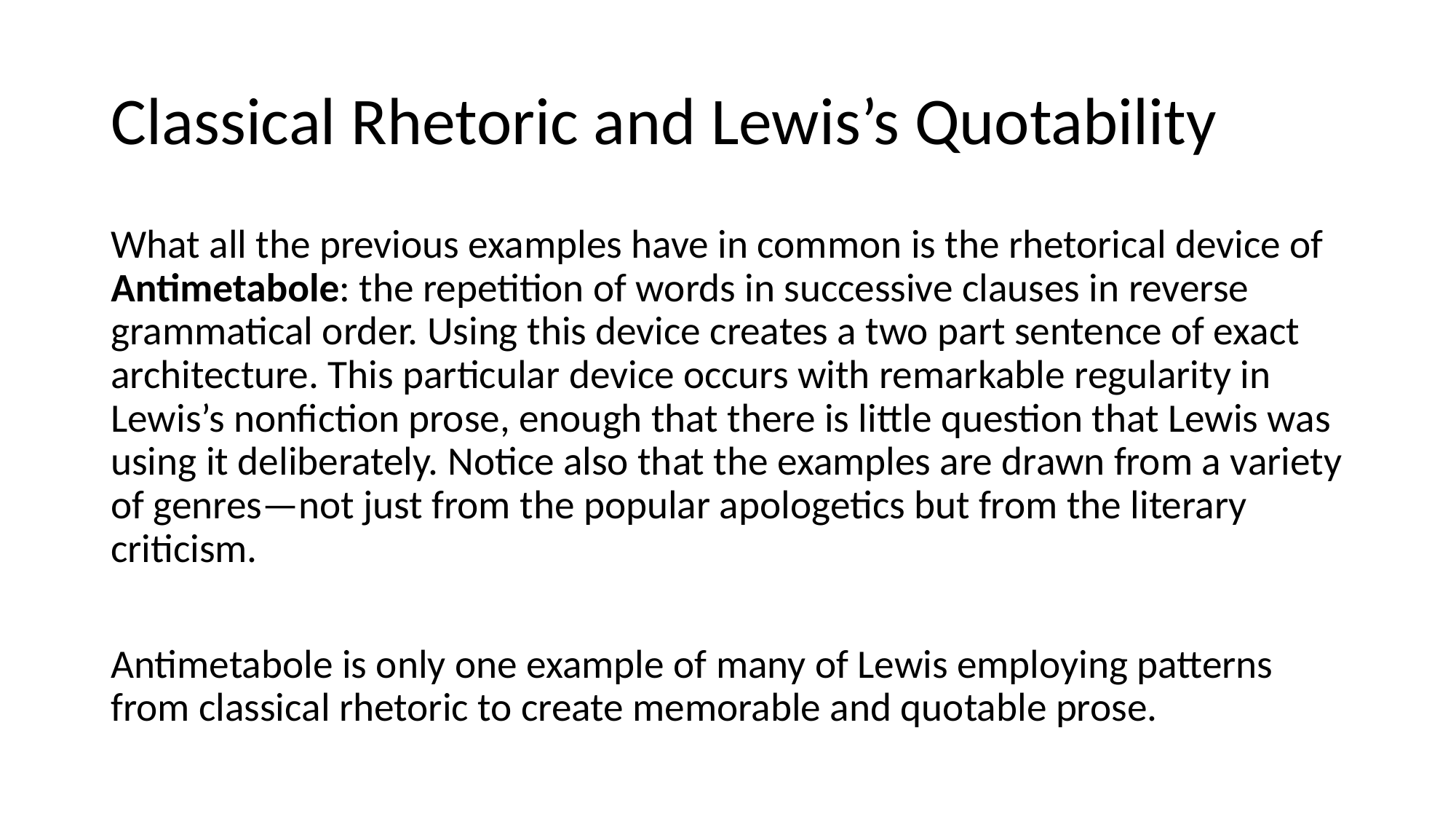

# Classical Rhetoric and Lewis’s Quotability
What all the previous examples have in common is the rhetorical device of Antimetabole: the repetition of words in successive clauses in reverse grammatical order. Using this device creates a two part sentence of exact architecture. This particular device occurs with remarkable regularity in Lewis’s nonfiction prose, enough that there is little question that Lewis was using it deliberately. Notice also that the examples are drawn from a variety of genres—not just from the popular apologetics but from the literary criticism.

Antimetabole is only one example of many of Lewis employing patterns from classical rhetoric to create memorable and quotable prose.